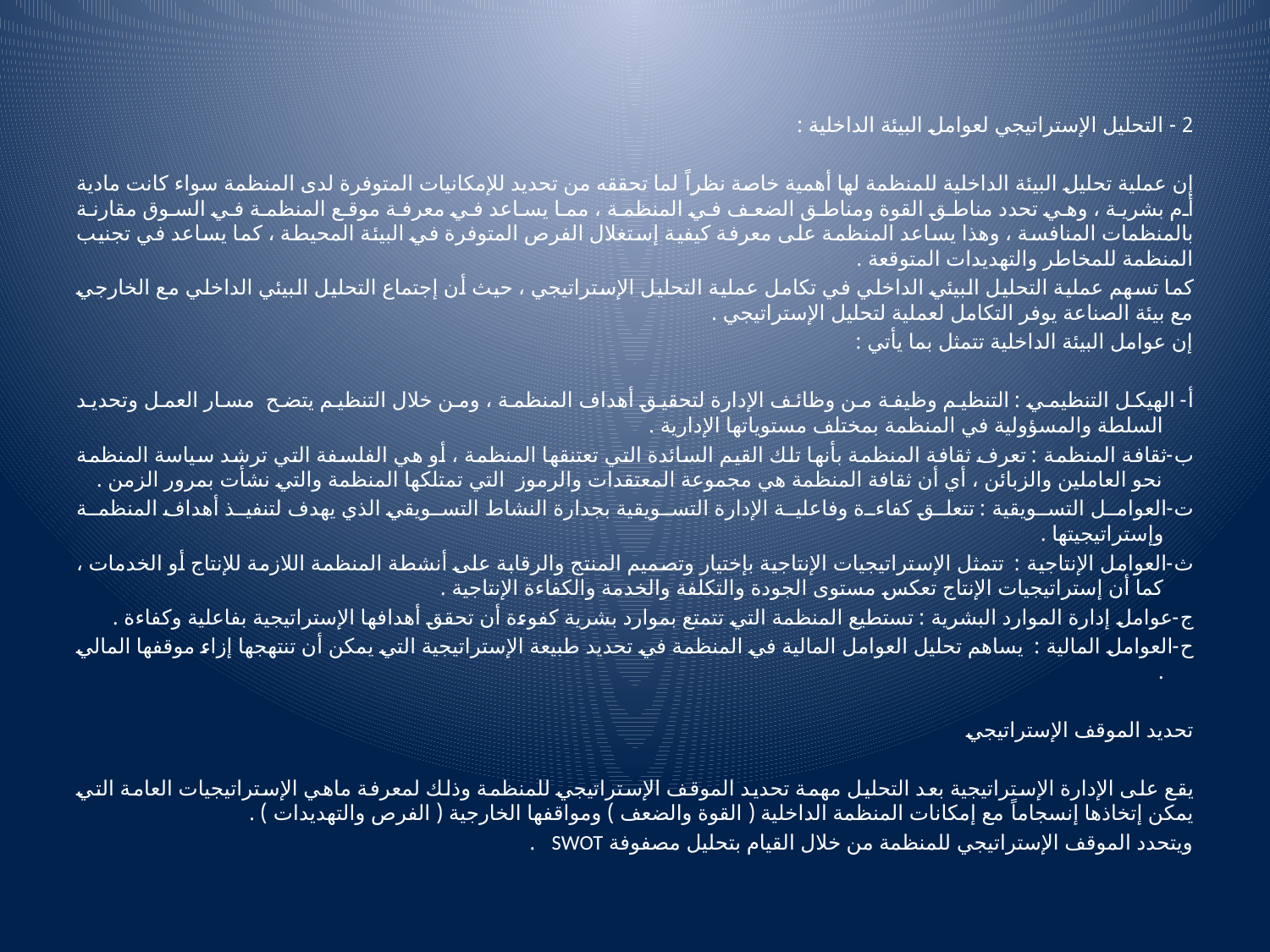

2 - التحليل الإستراتيجي لعوامل البيئة الداخلية :

إن عملية تحليل البيئة الداخلية للمنظمة لها أهمية خاصة نظراً لما تحققه من تحديد للإمكانيات المتوفرة لدى المنظمة سواء كانت مادية أم بشرية ، وهي تحدد مناطق القوة ومناطق الضعف في المنظمة ، مما يساعد في معرفة موقع المنظمة في السوق مقارنة بالمنظمات المنافسة ، وهذا يساعد المنظمة على معرفة كيفية إستغلال الفرص المتوفرة في البيئة المحيطة ، كما يساعد في تجنيب المنظمة للمخاطر والتهديدات المتوقعة .
كما تسهم عملية التحليل البيئي الداخلي في تكامل عملية التحليل الإستراتيجي ، حيث أن إجتماع التحليل البيئي الداخلي مع الخارجي مع بيئة الصناعة يوفر التكامل لعملية لتحليل الإستراتيجي .
إن عوامل البيئة الداخلية تتمثل بما يأتي :

أ‌- الهيكل التنظيمي : التنظيم وظيفة من وظائف الإدارة لتحقيق أهداف المنظمة ، ومن خلال التنظيم يتضح  مسار العمل وتحديد السلطة والمسؤولية في المنظمة بمختلف مستوياتها الإدارية .
ب‌-ثقافة المنظمة : تعرف ثقافة المنظمة بأنها تلك القيم السائدة التي تعتنقها المنظمة ، أو هي الفلسفة التي ترشد سياسة المنظمة نحو العاملين والزبائن ، أي أن ثقافة المنظمة هي مجموعة المعتقدات والرموز  التي تمتلكها المنظمة والتي نشأت بمرور الزمن .
ت‌-العوامل التسويقية : تتعلق كفاءة وفاعلية الإدارة التسويقية بجدارة النشاط التسويقي الذي يهدف لتنفيذ أهداف المنظمة وإستراتيجيتها .
ث‌-العوامل الإنتاجية :  تتمثل الإستراتيجيات الإنتاجية بإختيار وتصميم المنتج والرقابة على أنشطة المنظمة اللازمة للإنتاج أو الخدمات ، كما أن إستراتيجيات الإنتاج تعكس مستوى الجودة والتكلفة والخدمة والكفاءة الإنتاجية .
ج‌-عوامل إدارة الموارد البشرية : تستطيع المنظمة التي تتمتع بموارد بشرية كفوءة أن تحقق أهدافها الإستراتيجية بفاعلية وكفاءة .
ح‌-العوامل المالية :  يساهم تحليل العوامل المالية في المنظمة في تحديد طبيعة الإستراتيجية التي يمكن أن تنتهجها إزاء موقفها المالي .

تحديد الموقف الإستراتيجي

يقع على الإدارة الإستراتيجية بعد التحليل مهمة تحديد الموقف الإستراتيجي للمنظمة وذلك لمعرفة ماهي الإستراتيجيات العامة التي يمكن إتخاذها إنسجاماً مع إمكانات المنظمة الداخلية ( القوة والضعف ) ومواقفها الخارجية ( الفرص والتهديدات ) .
ويتحدد الموقف الإستراتيجي للمنظمة من خلال القيام بتحليل مصفوفة SWOT   .